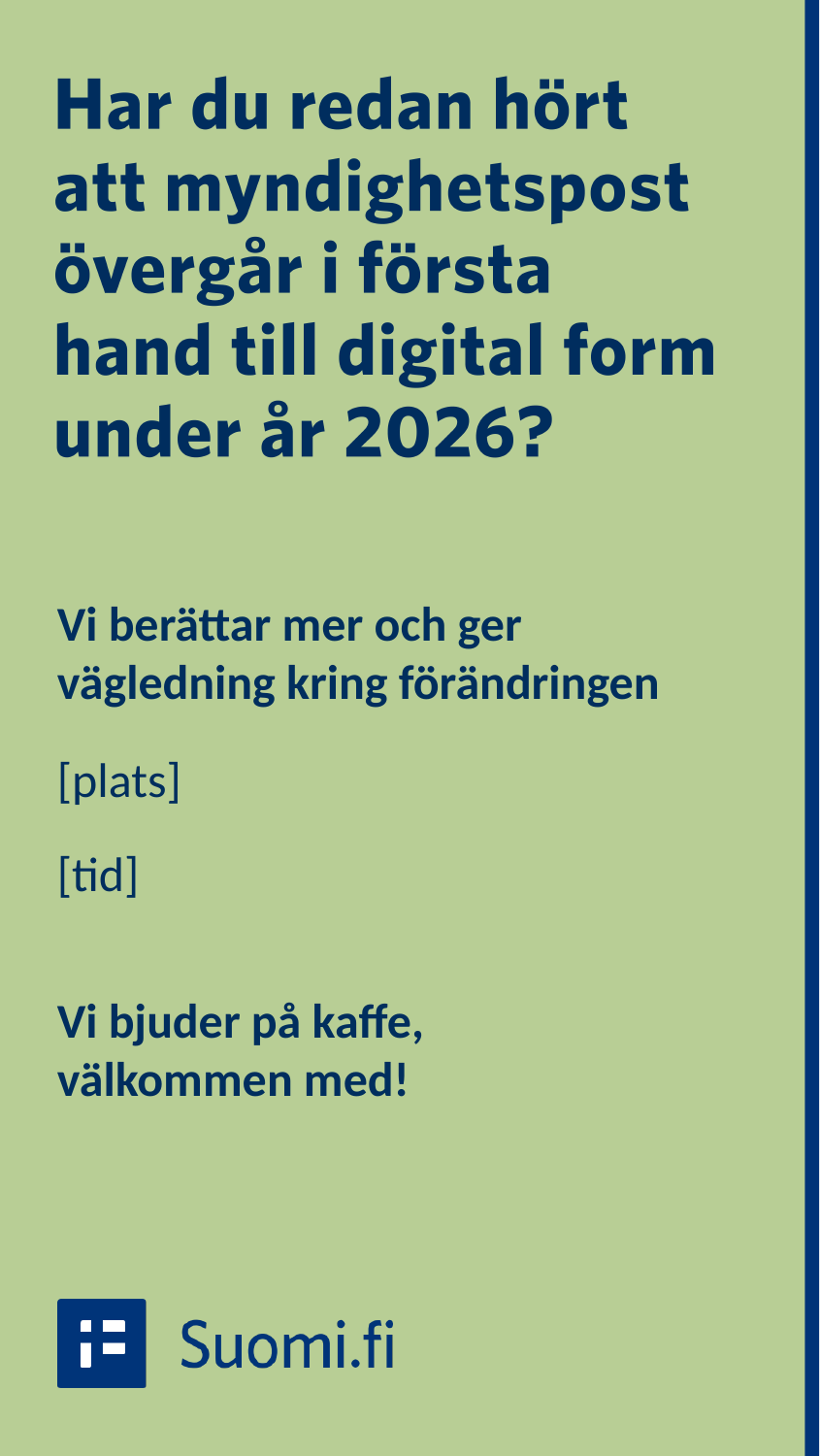

[plats]
[tid]
Vi bjuder på kaffe, välkommen med!